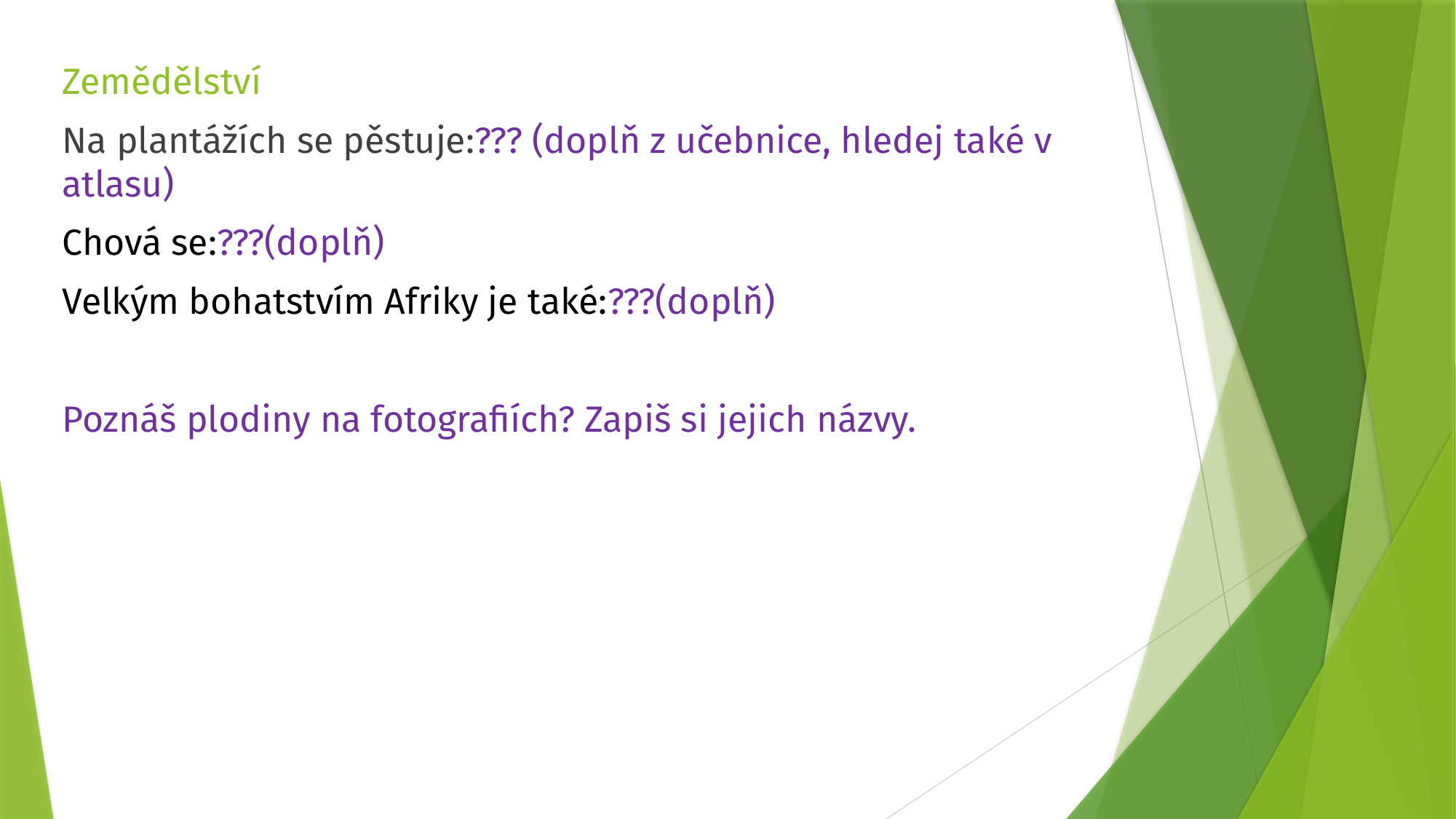

Zemědělství
Na plantážích se pěstuje:??? (doplň z učebnice, hledej také v atlasu)
Chová se:???(doplň)
Velkým bohatstvím Afriky je také:???(doplň)

Poznáš plodiny na fotografiích? Zapiš si jejich názvy.